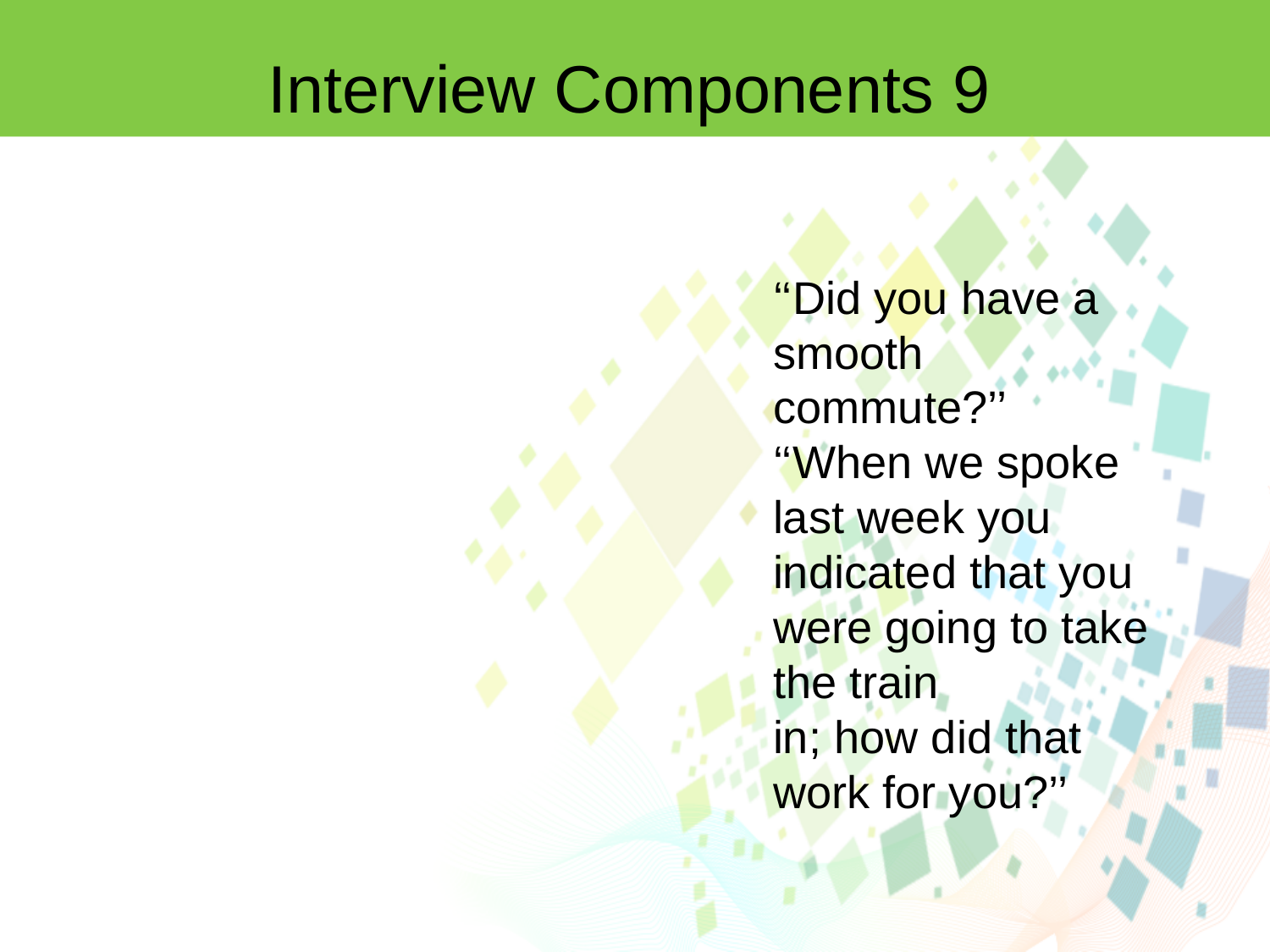

Interview Components 9
‘‘Did you have a smooth commute?’’
‘‘When we spoke last week you indicated that you were going to take the train
in; how did that work for you?’’